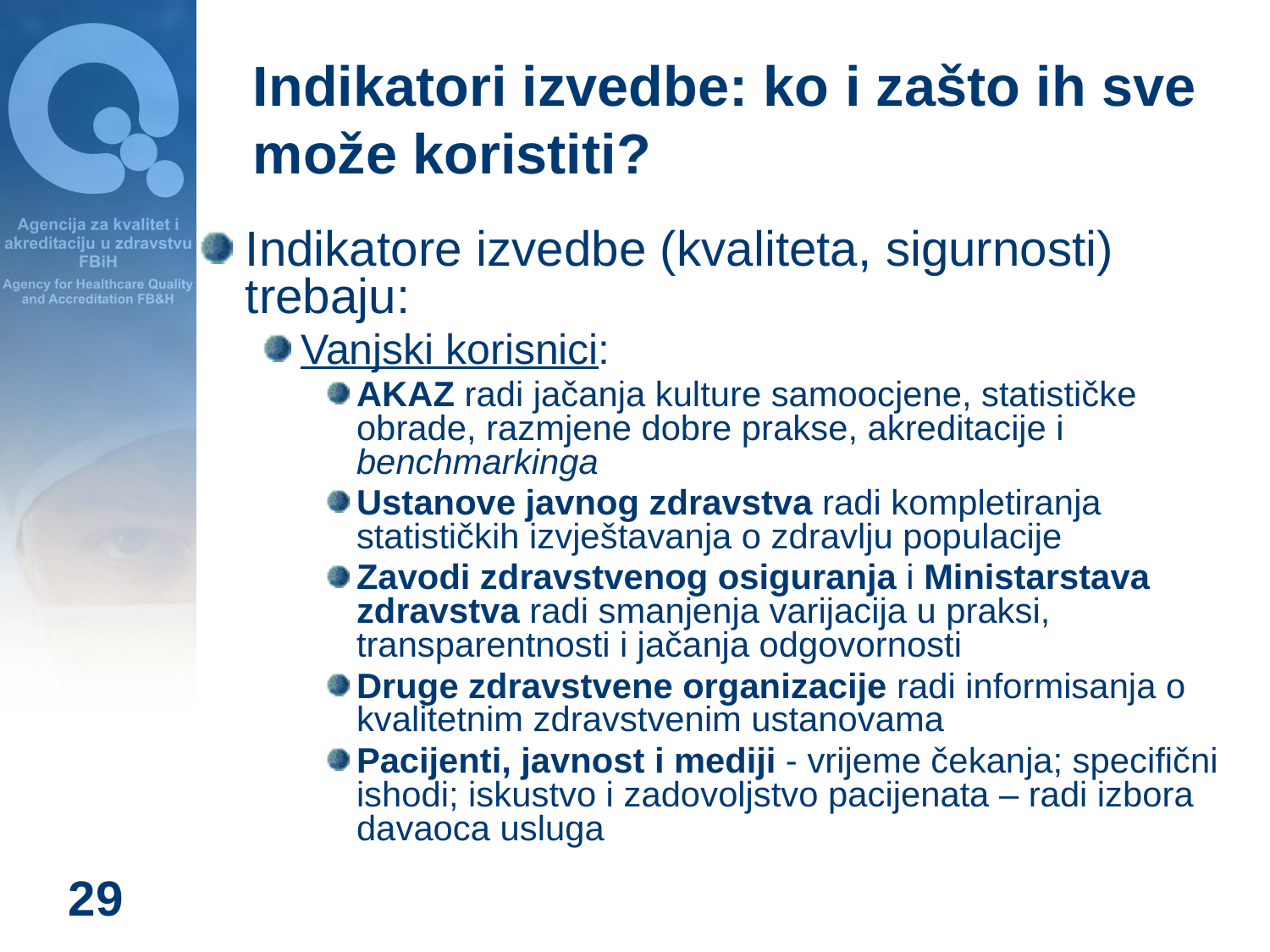

# Indikatori izvedbe: ko i zašto ih sve može koristiti?
Indikatore izvedbe (kvaliteta, sigurnosti) trebaju:
Vanjski korisnici:
AKAZ radi jačanja kulture samoocjene, statističke obrade, razmjene dobre prakse, akreditacije i benchmarkinga
Ustanove javnog zdravstva radi kompletiranja statističkih izvještavanja o zdravlju populacije
Zavodi zdravstvenog osiguranja i Ministarstava zdravstva radi smanjenja varijacija u praksi, transparentnosti i jačanja odgovornosti
Druge zdravstvene organizacije radi informisanja o kvalitetnim zdravstvenim ustanovama
Pacijenti, javnost i mediji - vrijeme čekanja; specifični ishodi; iskustvo i zadovoljstvo pacijenata – radi izbora davaoca usluga

29